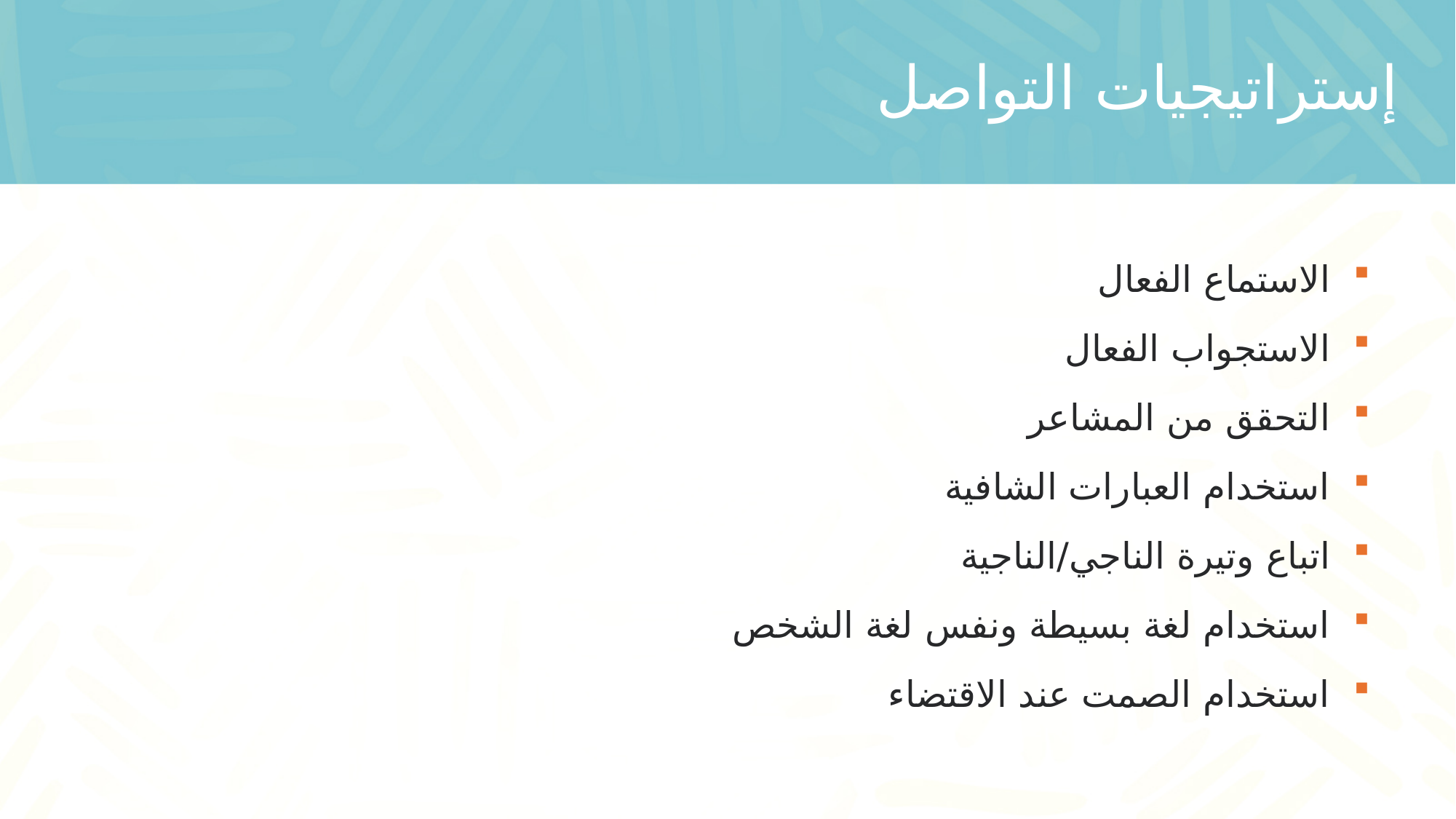

# إستراتيجيات التواصل
  الاستماع الفعال
  الاستجواب الفعال
  التحقق من المشاعر
  استخدام العبارات الشافية
  اتباع وتيرة الناجي/الناجية
  استخدام لغة بسيطة ونفس لغة الشخص
  استخدام الصمت عند الاقتضاء